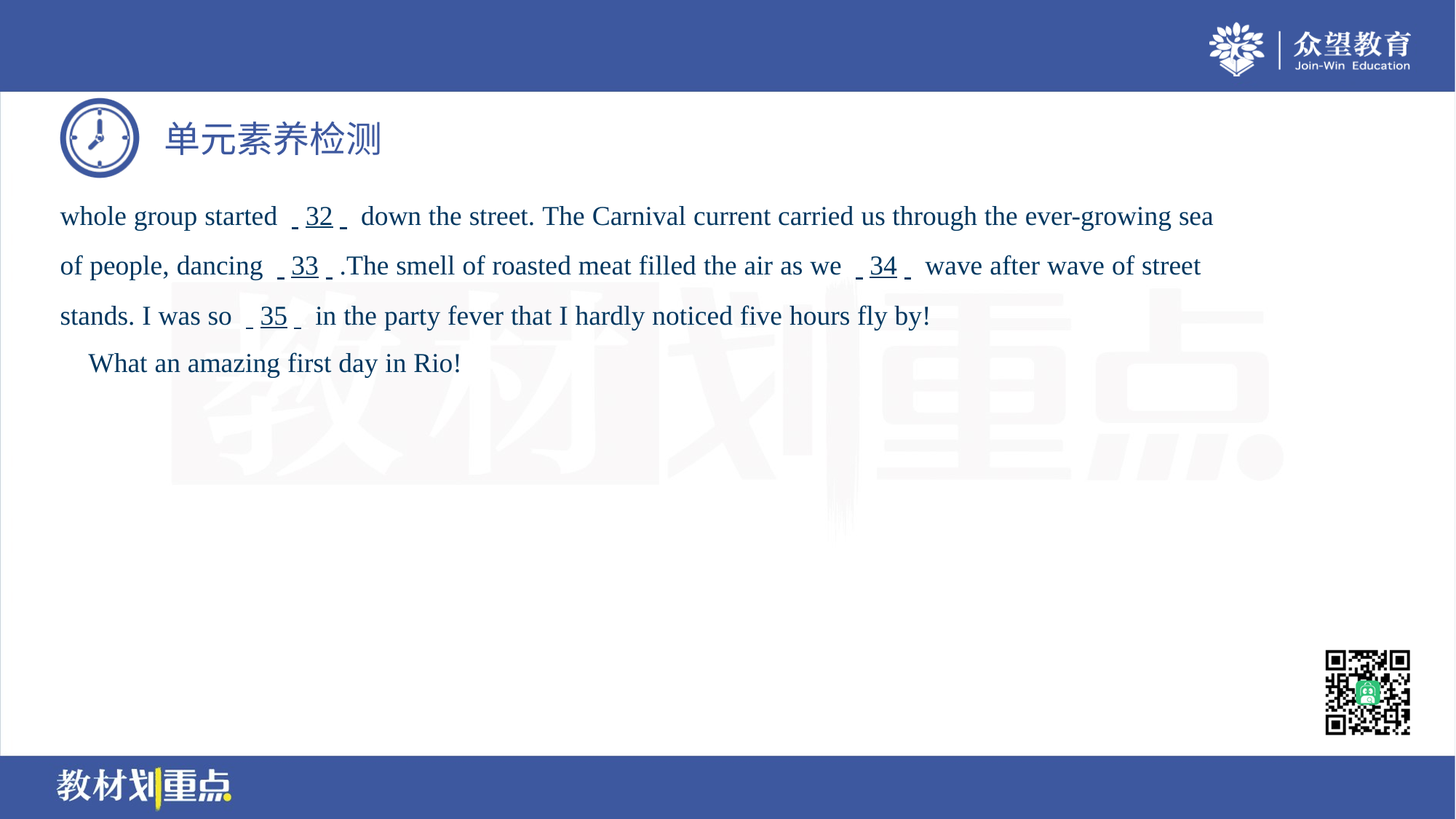

whole group started . .32. . down the street. The Carnival current carried us through the ever-growing sea
of people, dancing . .33. ..The smell of roasted meat filled the air as we . .34. . wave after wave of street
stands. I was so . .35. . in the party fever that I hardly noticed five hours fly by!
    What an amazing first day in Rio!